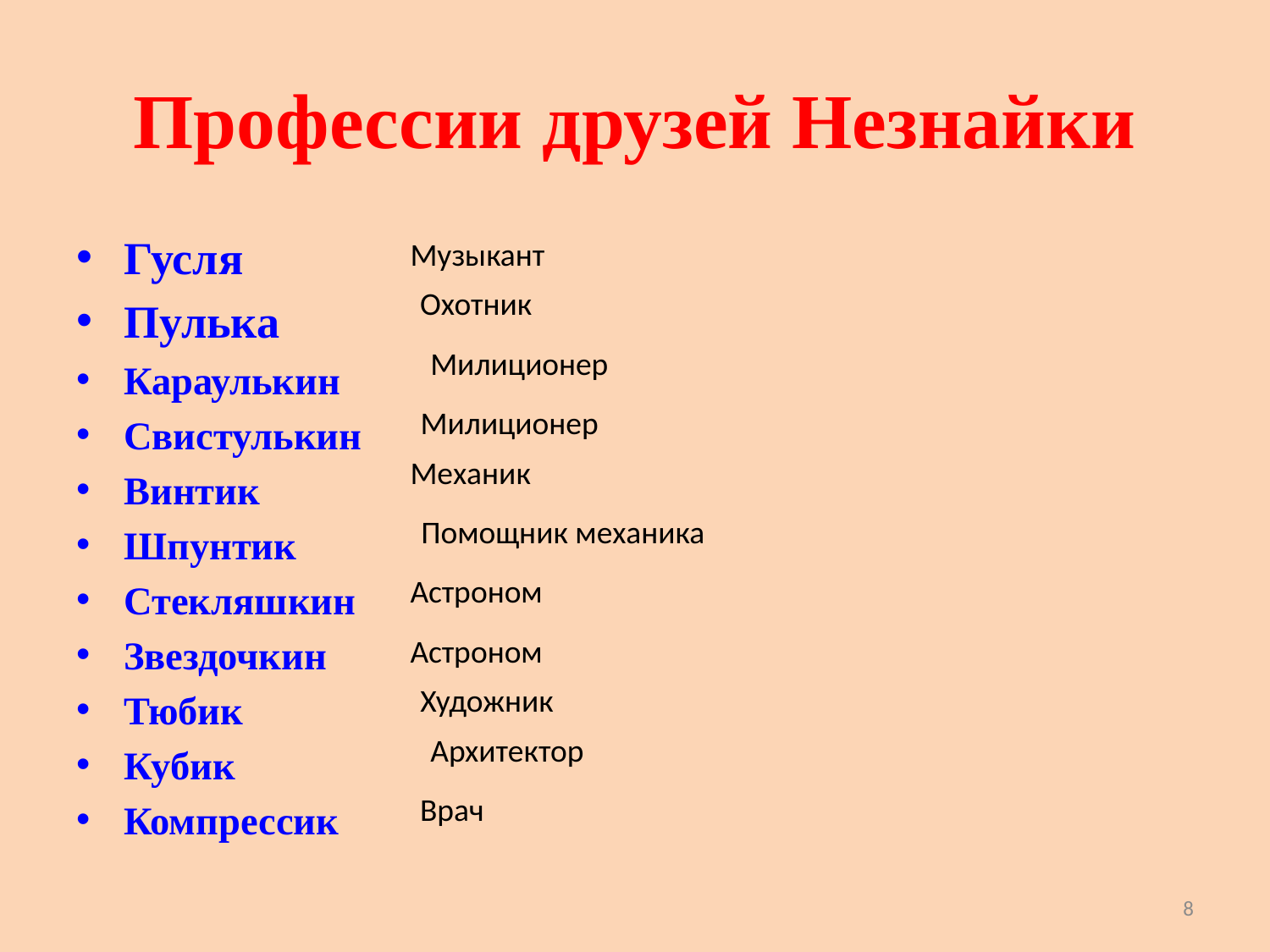

# Профессии друзей Незнайки
Гусля
Пулька
Караулькин
Свистулькин
Винтик
Шпунтик
Стекляшкин
Звездочкин
Тюбик
Кубик
Компрессик

Музыкант
Охотник
Милиционер
Милиционер
Механик
Помощник механика
Астроном
Астроном
Художник
Архитектор
Врач
8